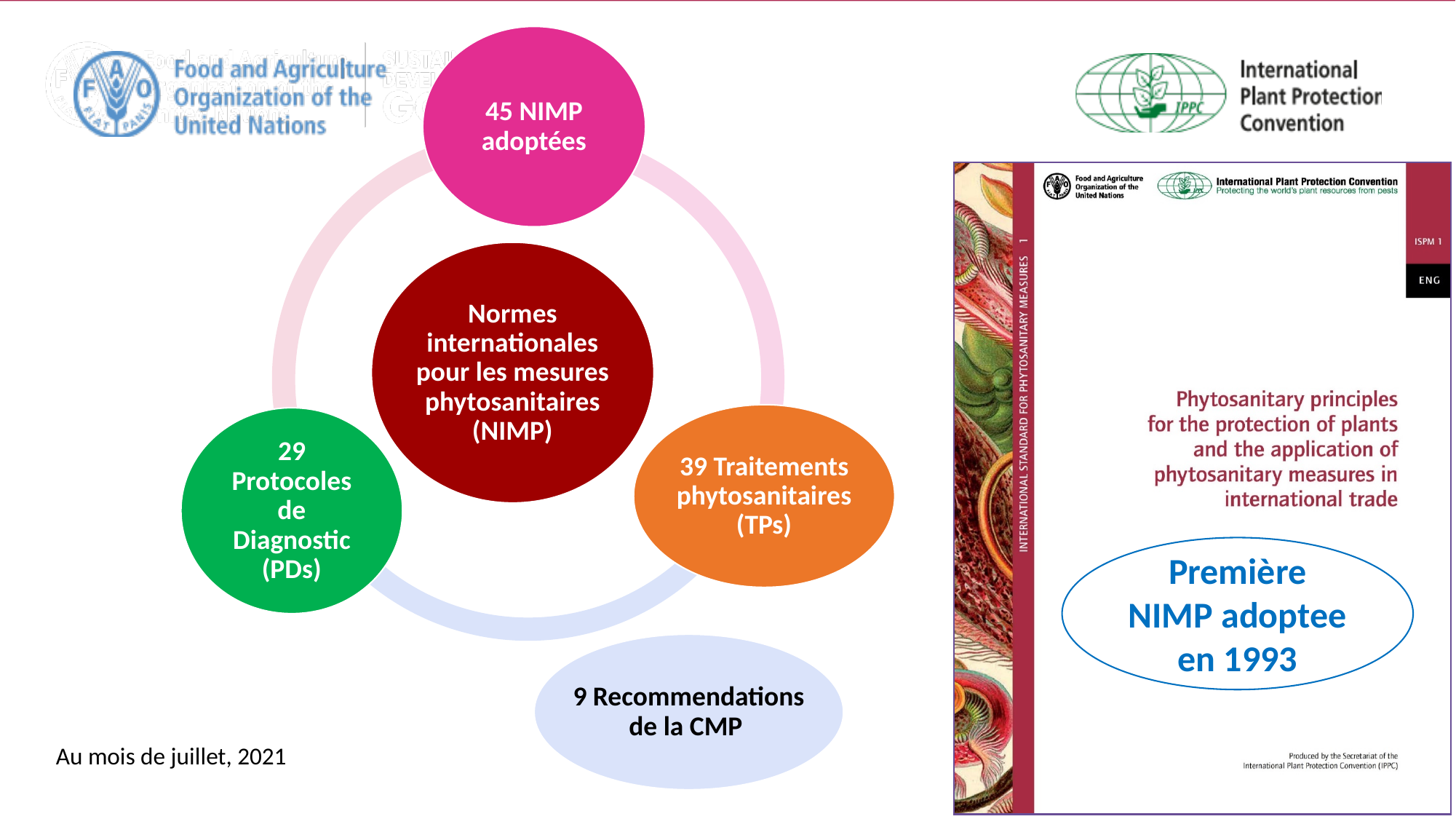

45 NIMP adoptées

Normes internationales pour les mesures phytosanitaires (NIMP)
39 Traitements phytosanitaires (TPs)
29 Protocoles de Diagnostic (PDs)
Première NIMP adoptee en 1993
9 Recommendations de la CMP
Au mois de juillet, 2021